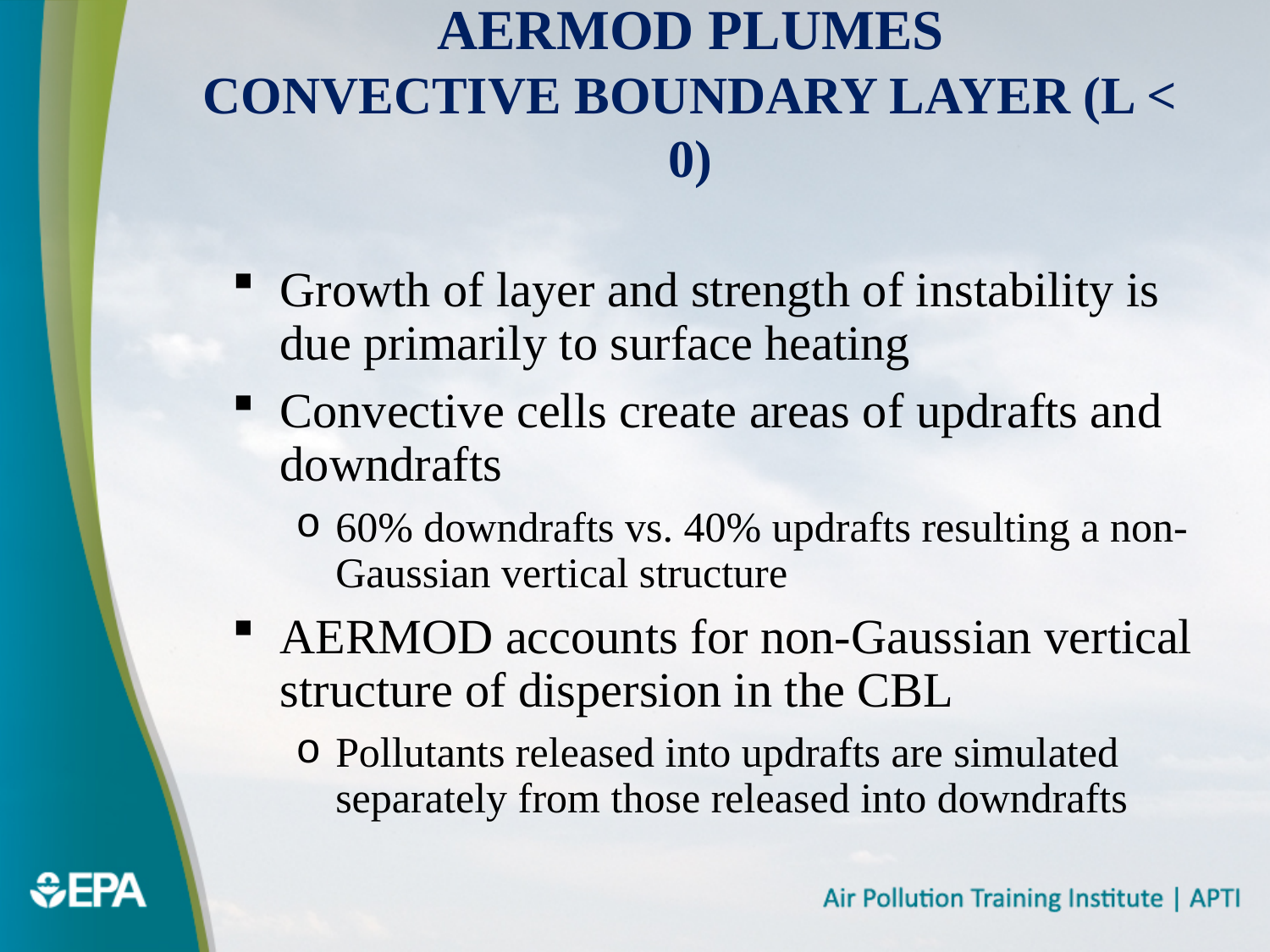

AERMOD PLUMES
Convective Boundary Layer (L < 0)

Growth of layer and strength of instability is due primarily to surface heating
Convective cells create areas of updrafts and downdrafts
60% downdrafts vs. 40% updrafts resulting a non-Gaussian vertical structure
AERMOD accounts for non-Gaussian vertical structure of dispersion in the CBL
Pollutants released into updrafts are simulated separately from those released into downdrafts